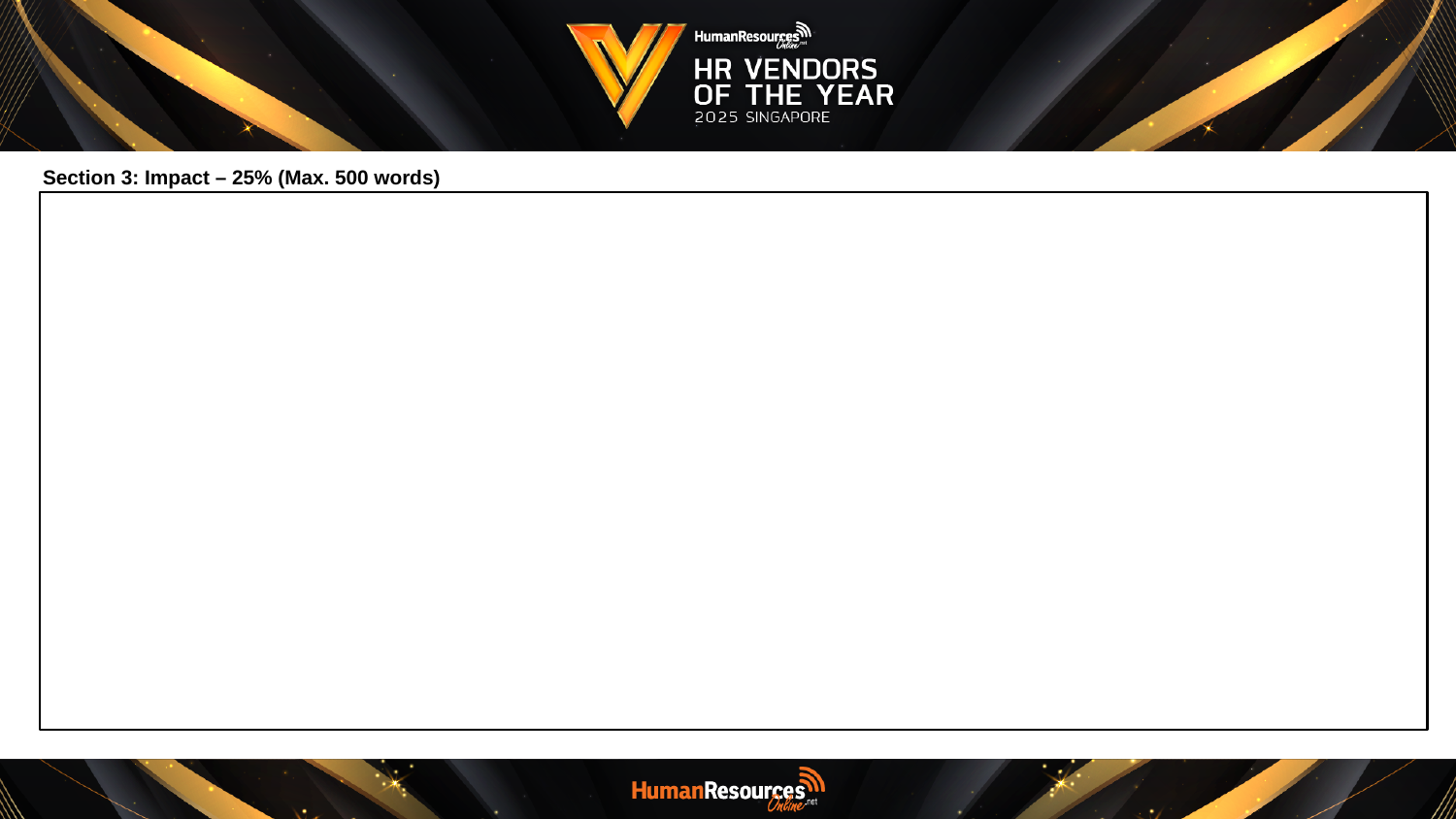

Section 3: Impact – 25% (Max. 500 words)